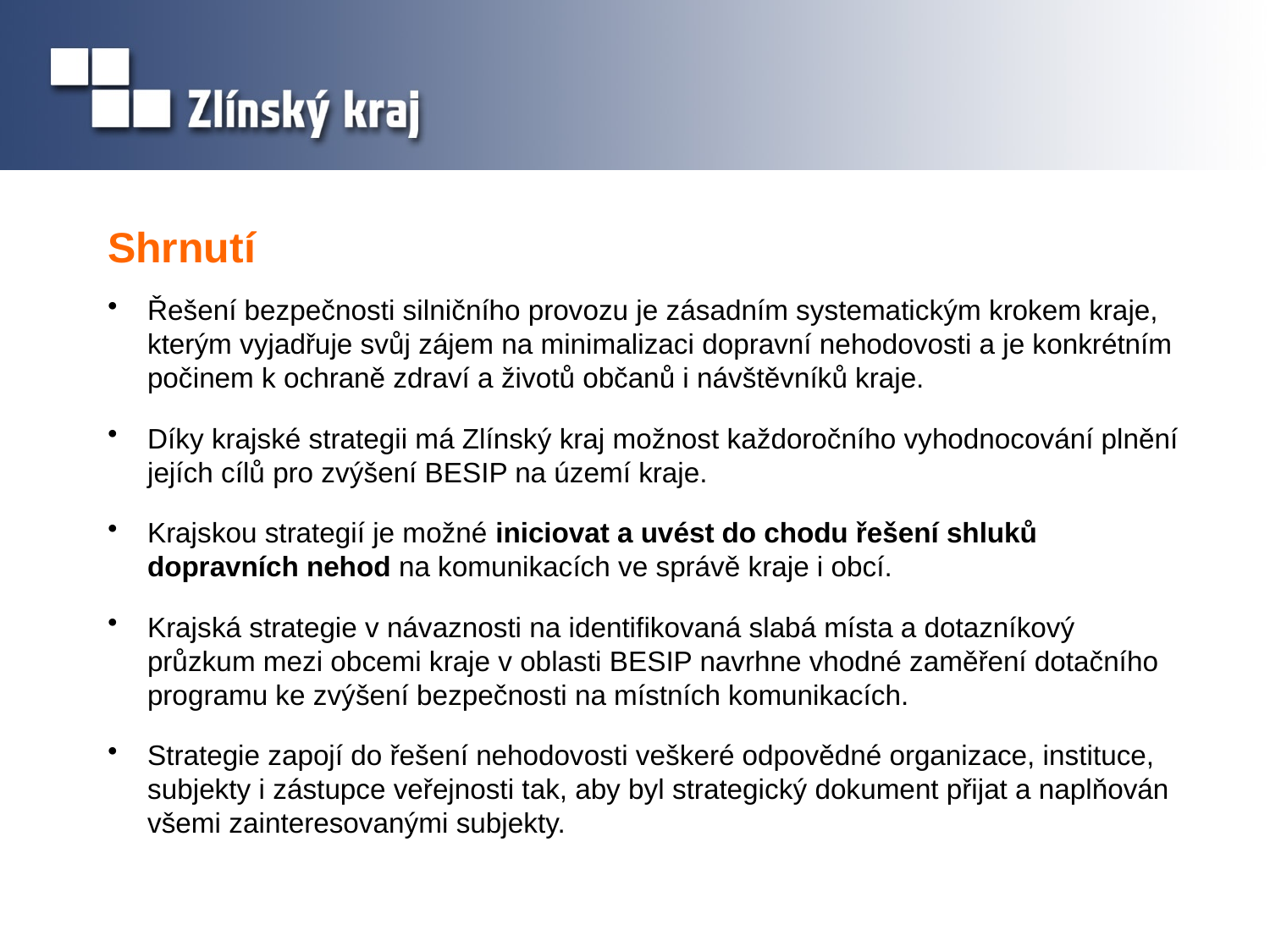

# Shrnutí
Řešení bezpečnosti silničního provozu je zásadním systematickým krokem kraje, kterým vyjadřuje svůj zájem na minimalizaci dopravní nehodovosti a je konkrétním počinem k ochraně zdraví a životů občanů i návštěvníků kraje.
Díky krajské strategii má Zlínský kraj možnost každoročního vyhodnocování plnění jejích cílů pro zvýšení BESIP na území kraje.
Krajskou strategií je možné iniciovat a uvést do chodu řešení shluků dopravních nehod na komunikacích ve správě kraje i obcí.
Krajská strategie v návaznosti na identifikovaná slabá místa a dotazníkový průzkum mezi obcemi kraje v oblasti BESIP navrhne vhodné zaměření dotačního programu ke zvýšení bezpečnosti na místních komunikacích.
Strategie zapojí do řešení nehodovosti veškeré odpovědné organizace, instituce, subjekty i zástupce veřejnosti tak, aby byl strategický dokument přijat a naplňován všemi zainteresovanými subjekty.